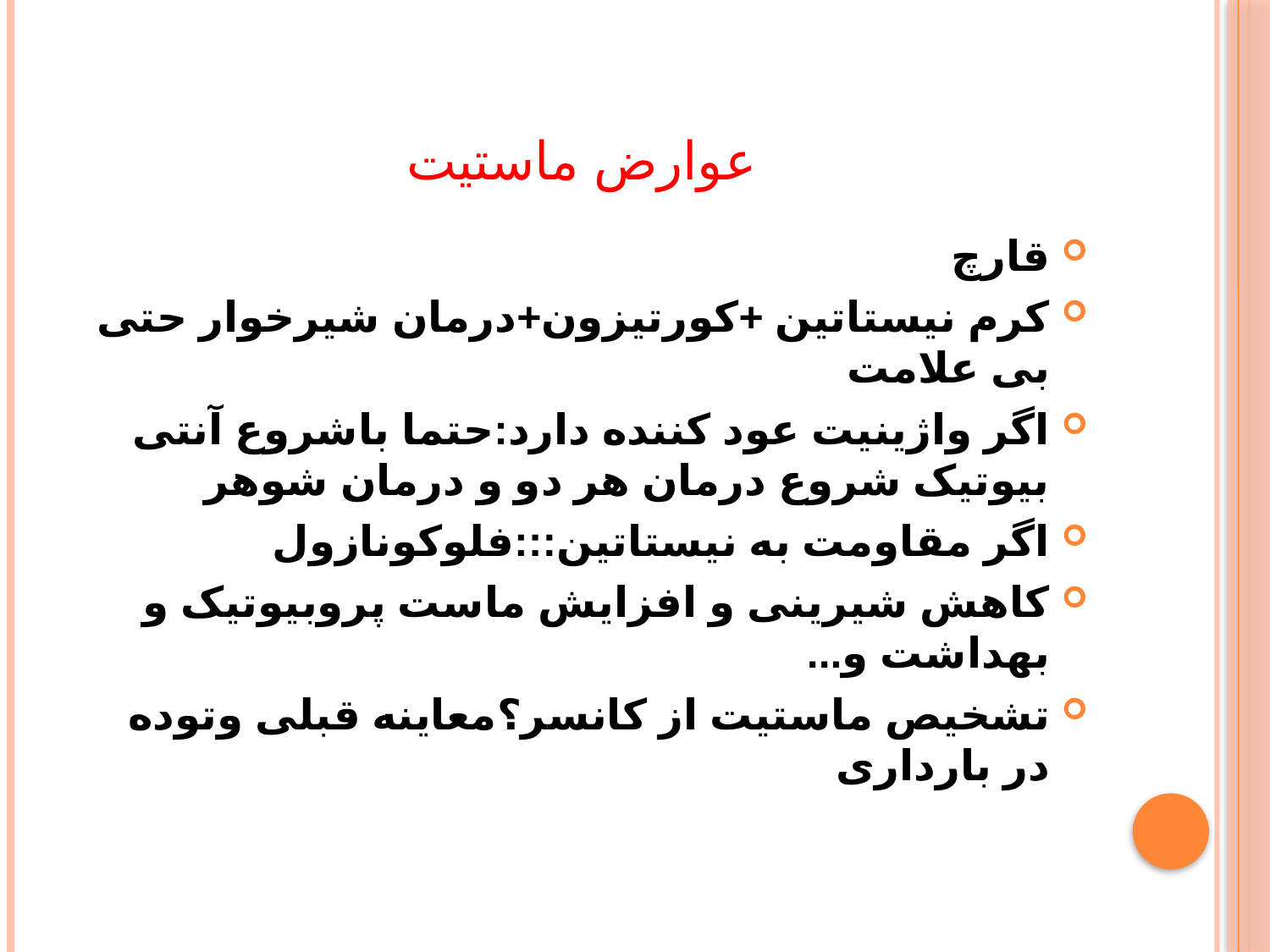

# عوارض ماستیت
قارچ
کرم نیستاتین +کورتیزون+درمان شیرخوار حتی بی علامت
اگر واژینیت عود کننده دارد:حتما باشروع آنتی بیوتیک شروع درمان هر دو و درمان شوهر
اگر مقاومت به نیستاتین:::فلوکونازول
کاهش شیرینی و افزایش ماست پروبیوتیک و بهداشت و...
تشخیص ماستیت از کانسر؟معاینه قبلی وتوده در بارداری